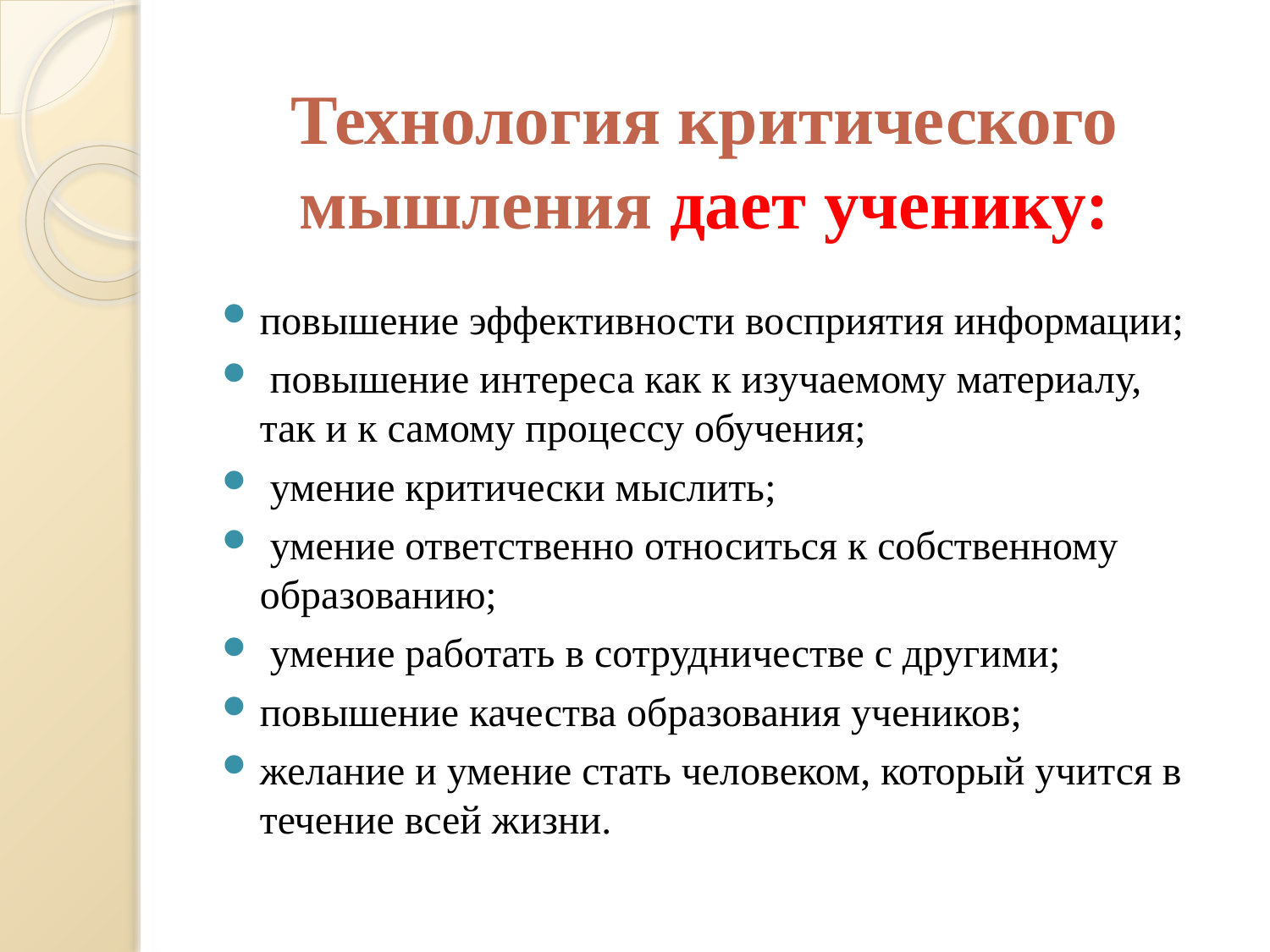

# Технология критического мышления дает ученику:
повышение эффективности восприятия информации;
 повышение интереса как к изучаемому материалу, так и к самому процессу обучения;
 умение критически мыслить;
 умение ответственно относиться к собственному образованию;
 умение работать в сотрудничестве с другими;
повышение качества образования учеников;
желание и умение стать человеком, который учится в течение всей жизни.